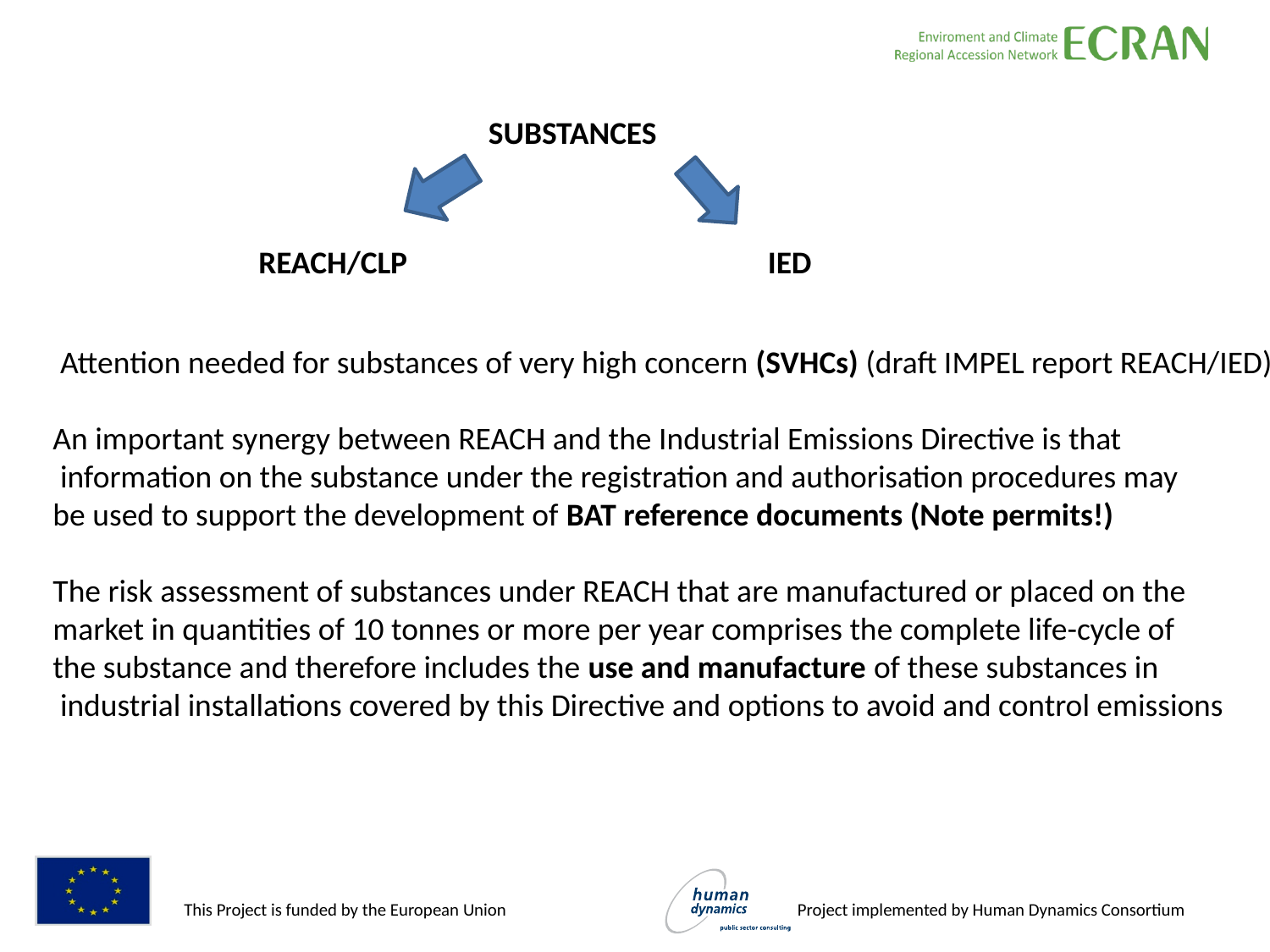

SUBSTANCES

REACH/CLP
IED
#
 Attention needed for substances of very high concern (SVHCs) (draft IMPEL report REACH/IED)

An important synergy between REACH and the Industrial Emissions Directive is that
 information on the substance under the registration and authorisation procedures may
be used to support the development of BAT reference documents (Note permits!)

The risk assessment of substances under REACH that are manufactured or placed on the
market in quantities of 10 tonnes or more per year comprises the complete life-cycle of
the substance and therefore includes the use and manufacture of these substances in
 industrial installations covered by this Directive and options to avoid and control emissions